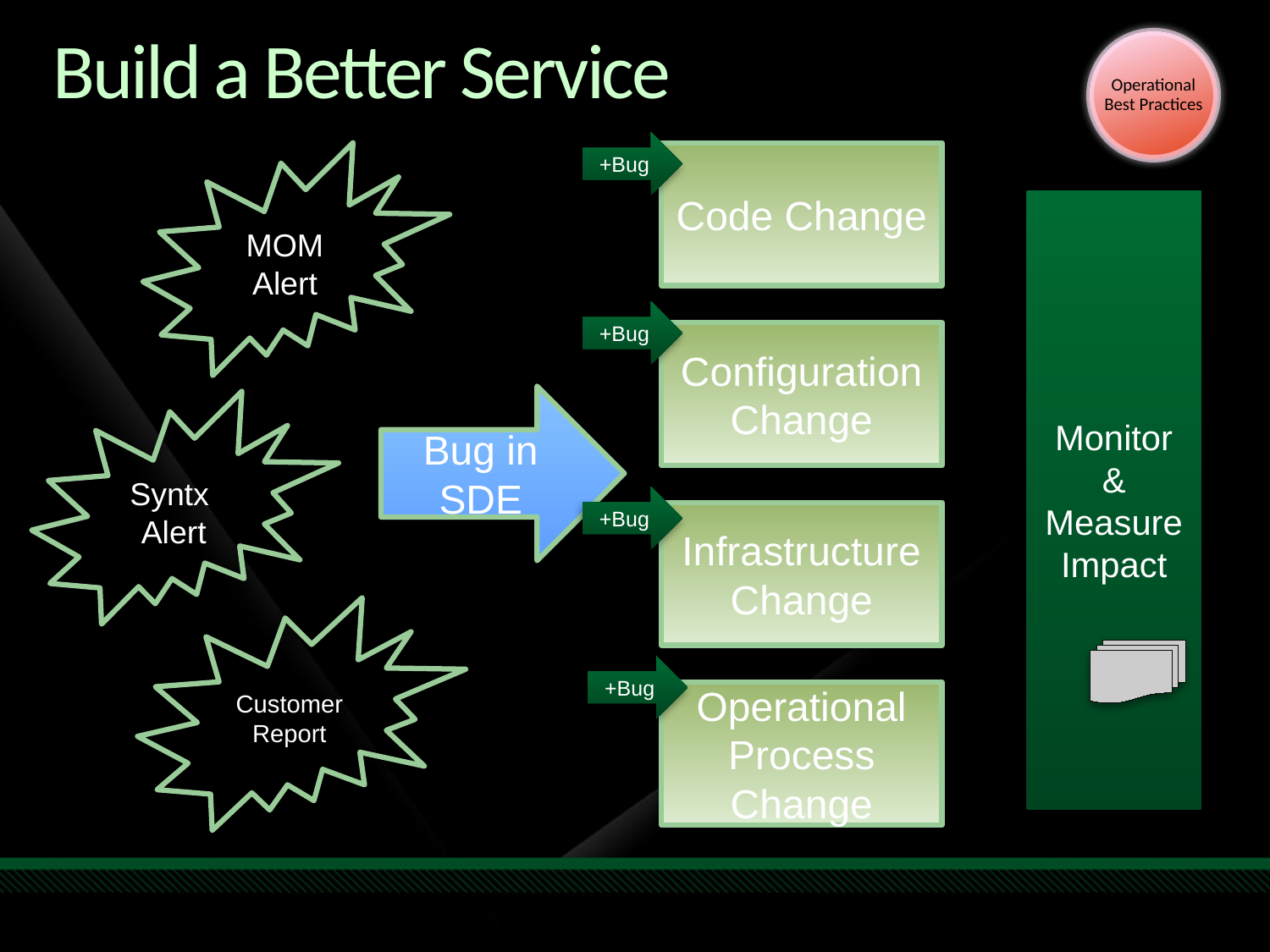

Operational
Best Practices
# Build a Better Service
+Bug
MOM Alert
Code Change
Monitor & Measure Impact
+Bug
Configuration Change
Bug in SDE
Syntx
Alert
+Bug
Infrastructure Change
Customer
Report

+Bug
Operational Process Change